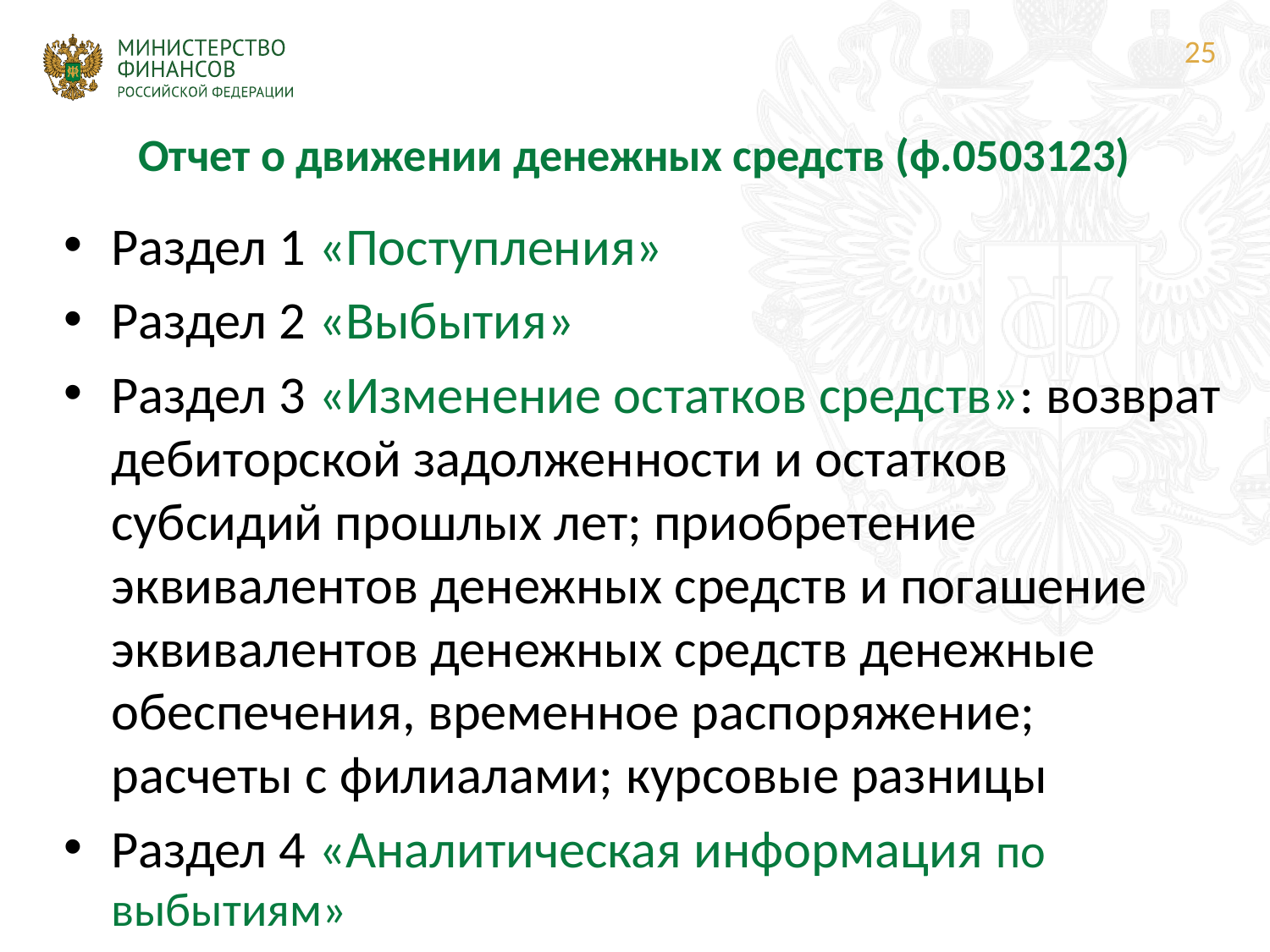

25
# Отчет о движении денежных средств (ф.0503123)
Раздел 1 «Поступления»
Раздел 2 «Выбытия»
Раздел 3 «Изменение остатков средств»: возврат дебиторской задолженности и остатков субсидий прошлых лет; приобретение эквивалентов денежных средств и погашение эквивалентов денежных средств денежные обеспечения, временное распоряжение; расчеты с филиалами; курсовые разницы
Раздел 4 «Аналитическая информация по выбытиям»